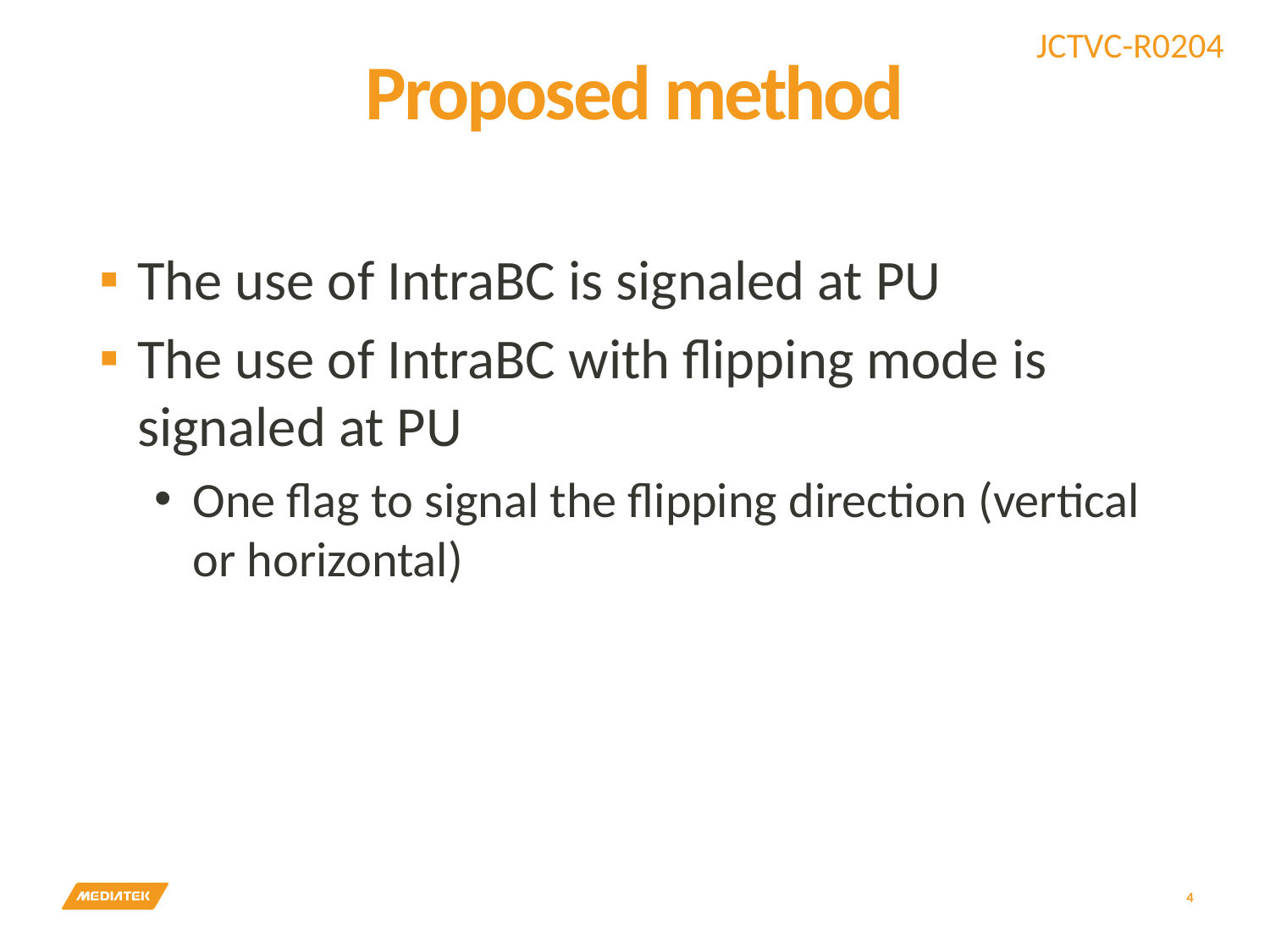

# Proposed method

The use of IntraBC is signaled at PU
The use of IntraBC with flipping mode is signaled at PU
One flag to signal the flipping direction (vertical or horizontal)

4